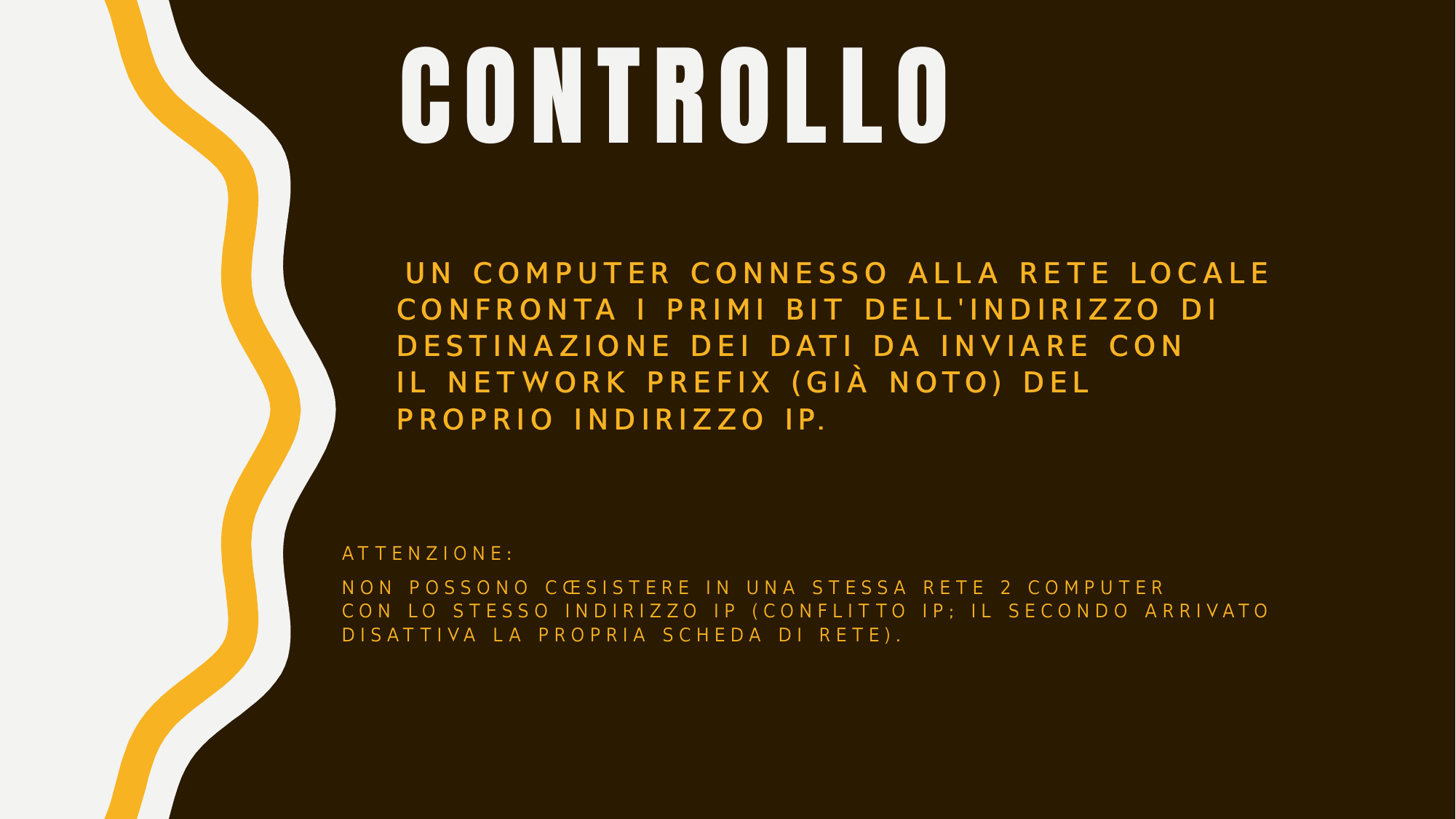

# CONTROLLO
    Un COMPUTER connesso alla rete locale confronta i primi BIT dell'indirizzo di destinazione dei dati da inviare con il network PREFIX (già noto) del proprio indirizzo IP.

ATTENZIONE:
Non possono coesistere in una stessa rete 2 computer        con lo stesso indirizzo IP (conflitto IP; il secondo arrivato disattiva la propria scheda di rete).